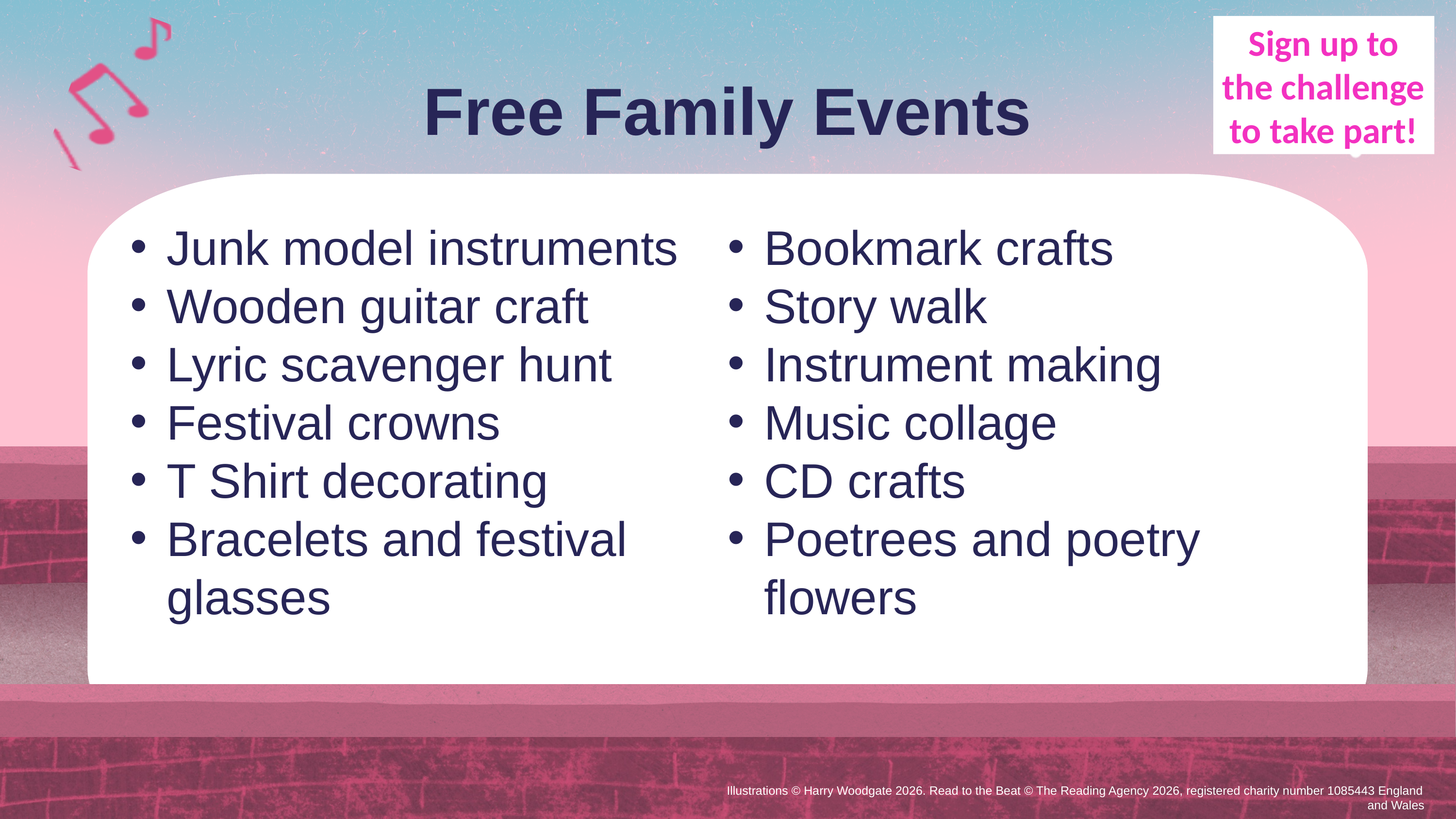

Sign up to the challenge to take part!
Free Family Events

Junk model instruments
Wooden guitar craft
Lyric scavenger hunt
Festival crowns
T Shirt decorating
Bracelets and festival glasses

Musical mobiles
Bookmark crafts
Story walk
Instrument making
Music collage
CD crafts
Poetrees and poetry flowers

Illustrations © Harry Woodgate 2026. Read to the Beat © The Reading Agency 2026, registered charity number 1085443 England and Wales